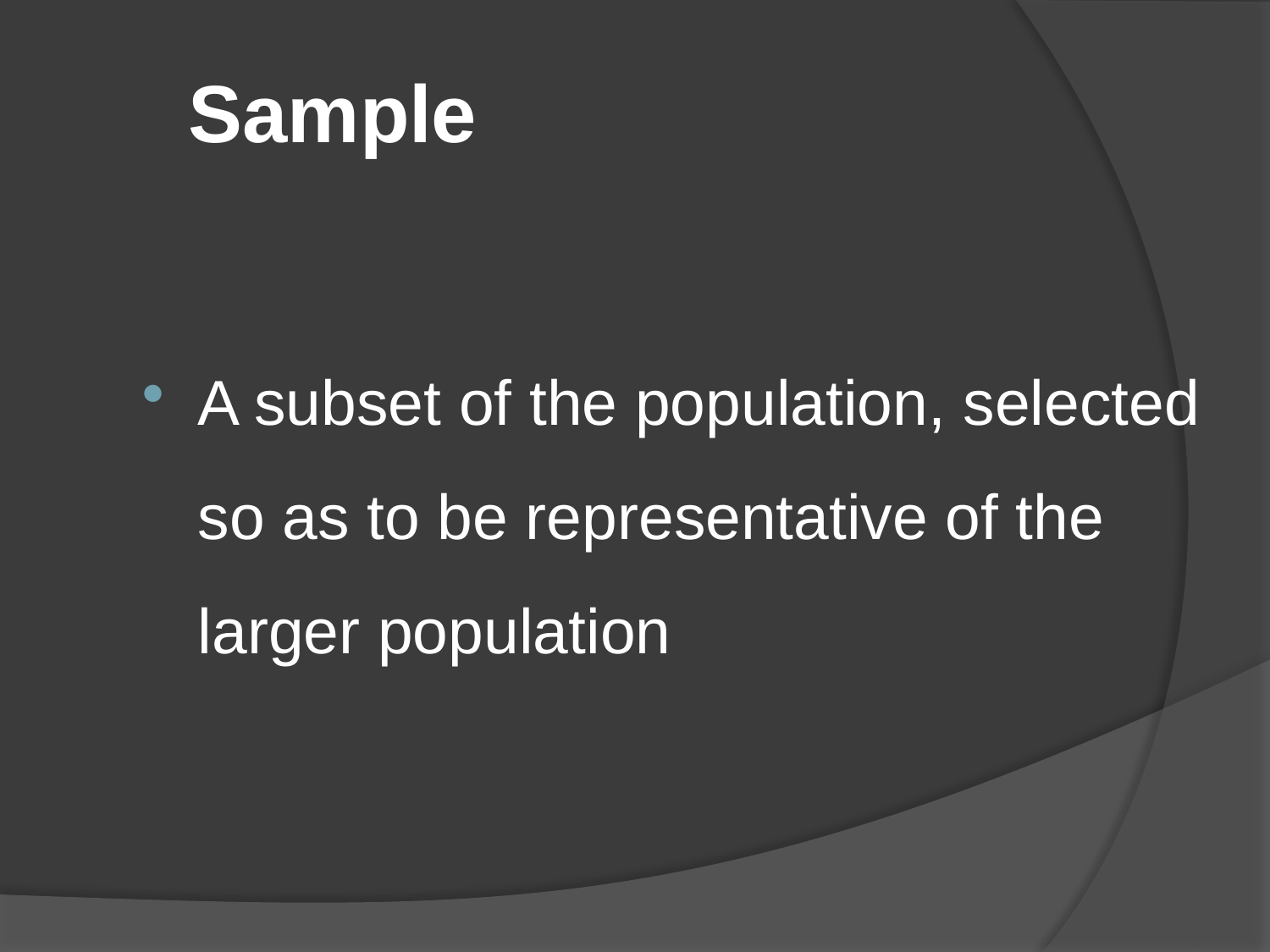

# Sample
A subset of the population, selected so as to be representative of the larger population